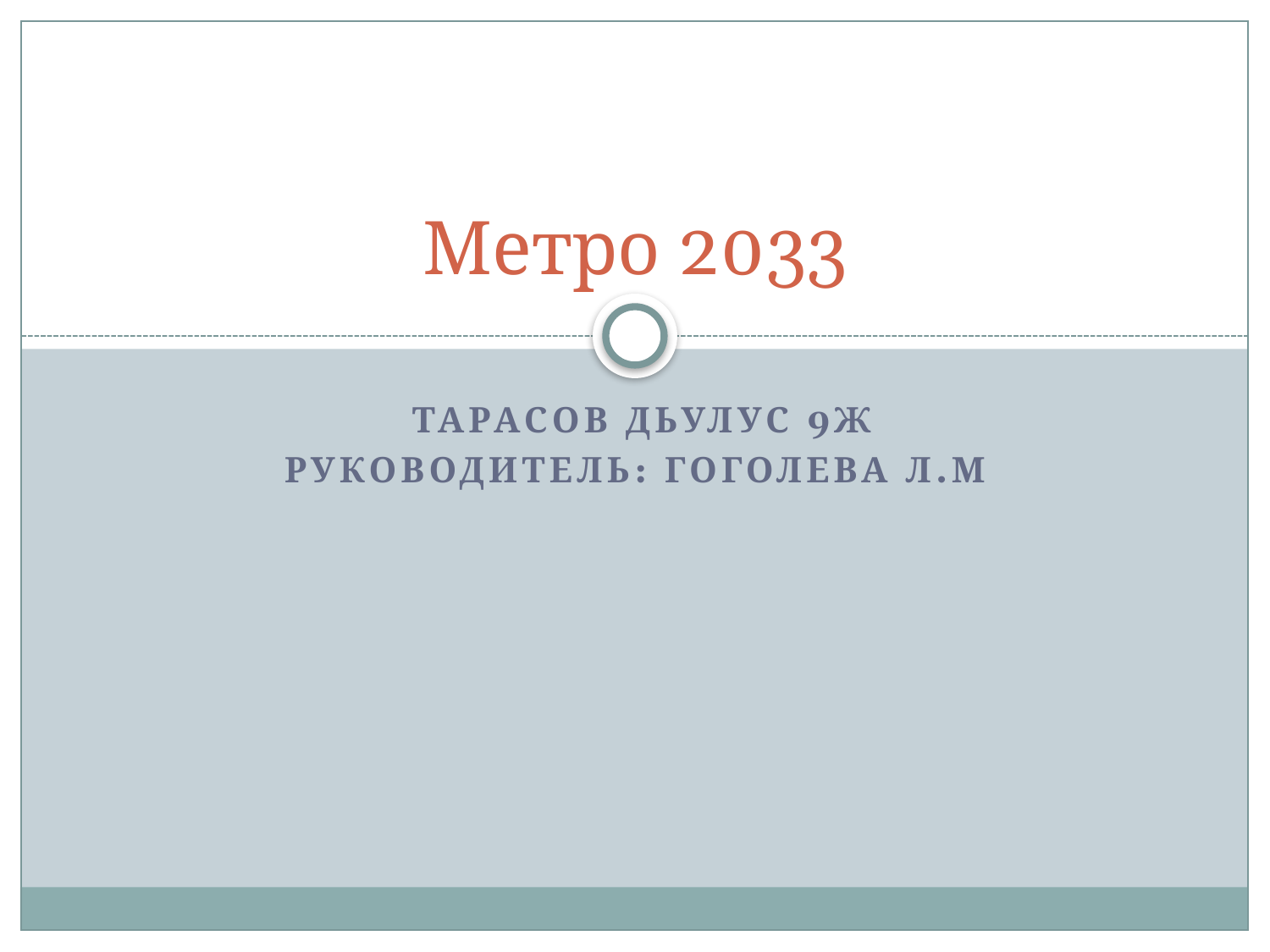

# Метро 2033
 Тарасов дьулус 9ж
Руководитель: Гоголева Л.м